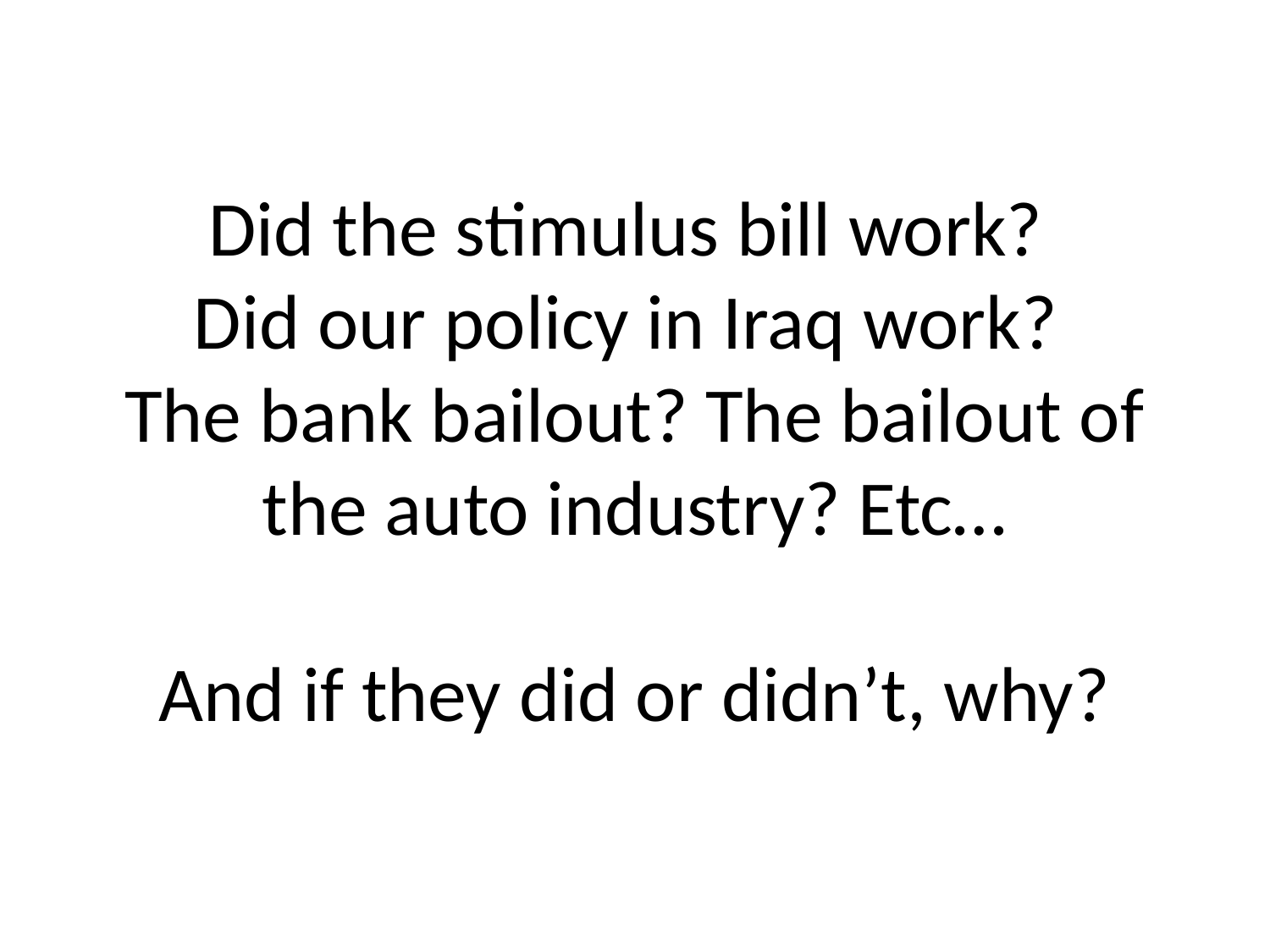

# Did the stimulus bill work? Did our policy in Iraq work? The bank bailout? The bailout of the auto industry? Etc… And if they did or didn’t, why?